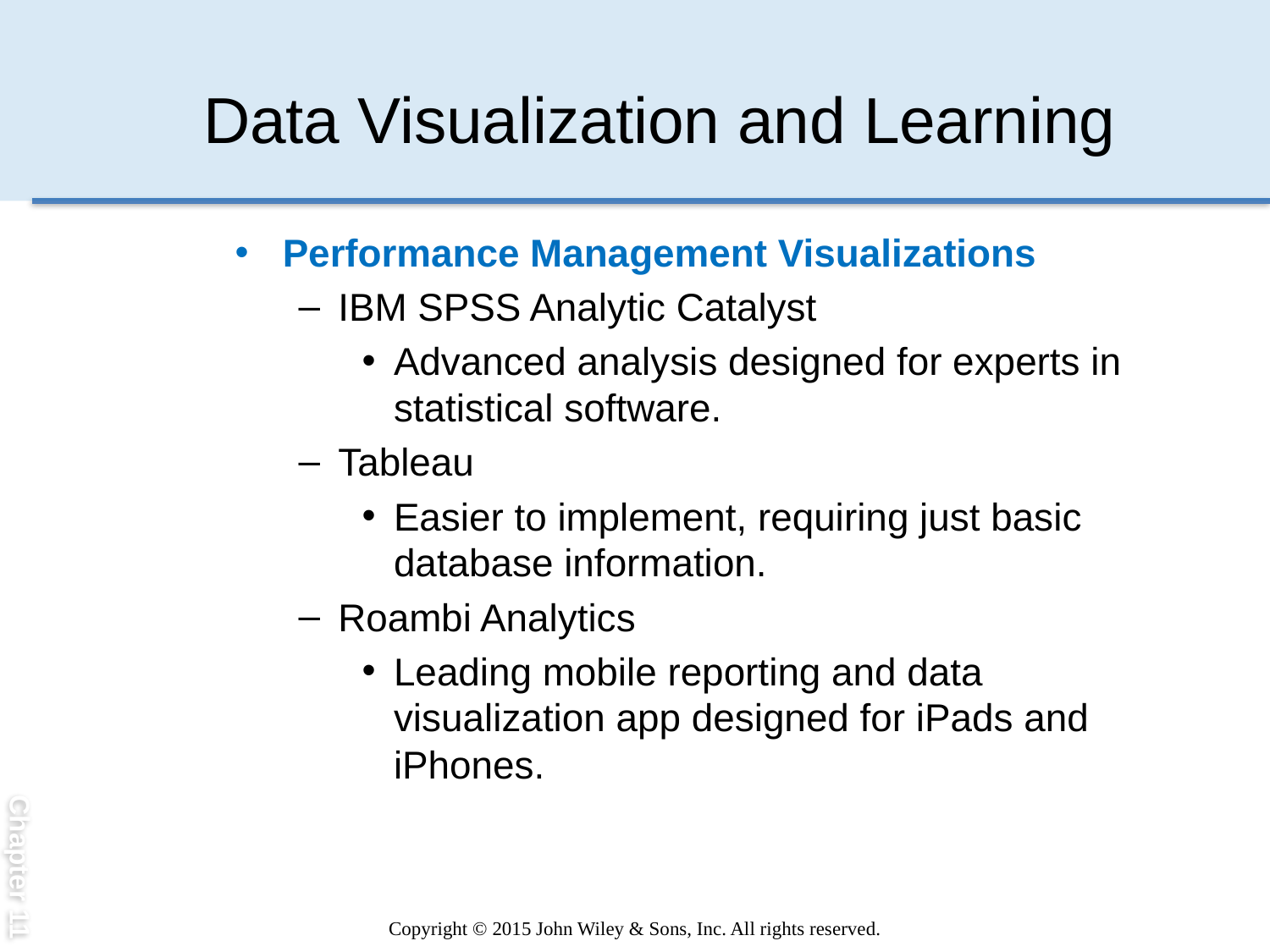

Chapter 11
# Data Visualization and Learning
Performance Management Visualizations
IBM SPSS Analytic Catalyst
Advanced analysis designed for experts in statistical software.
Tableau
Easier to implement, requiring just basic database information.
Roambi Analytics
Leading mobile reporting and data visualization app designed for iPads and iPhones.